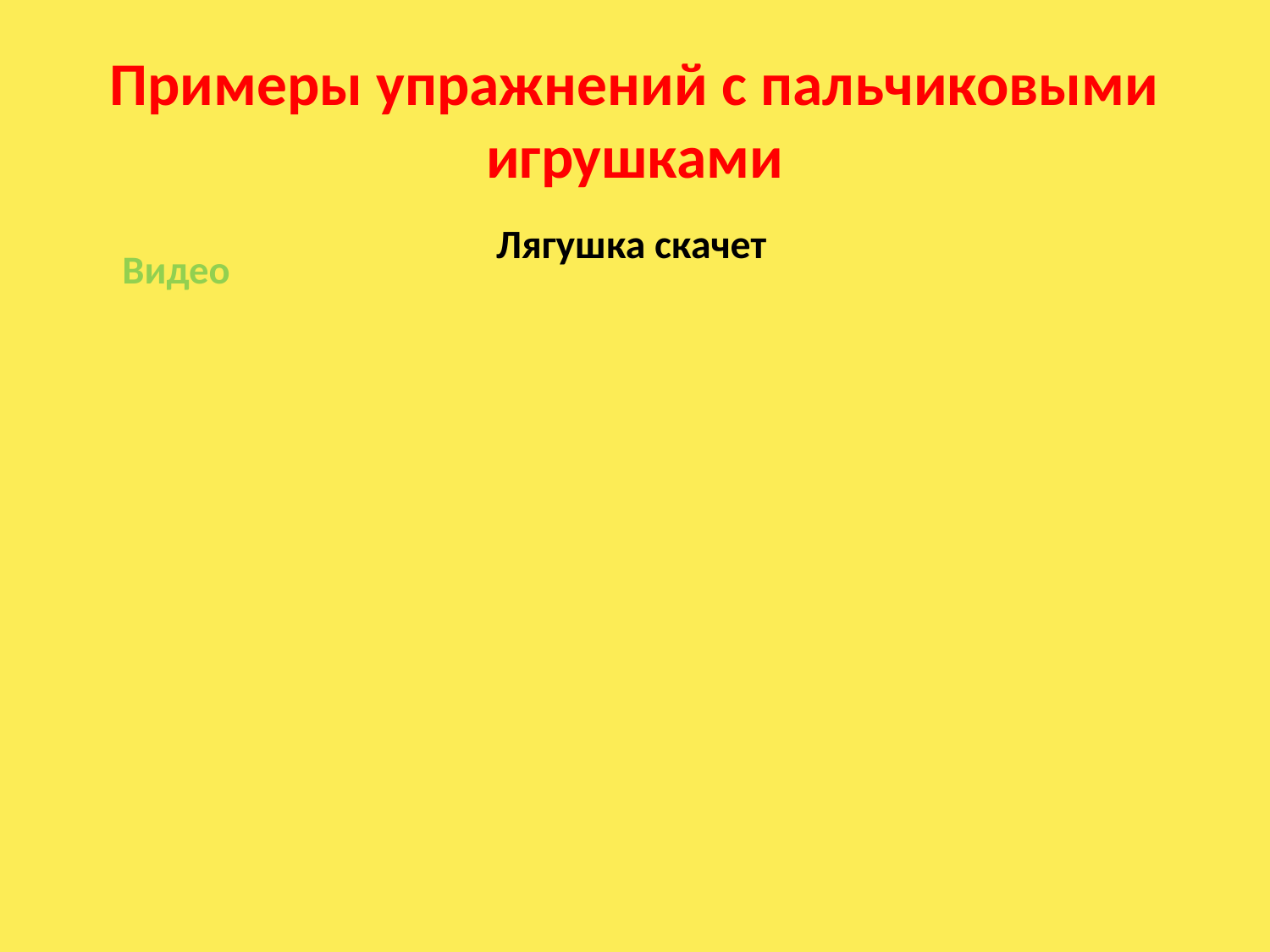

# Примеры упражнений с пальчиковыми игрушками
Лягушка скачет

Видео